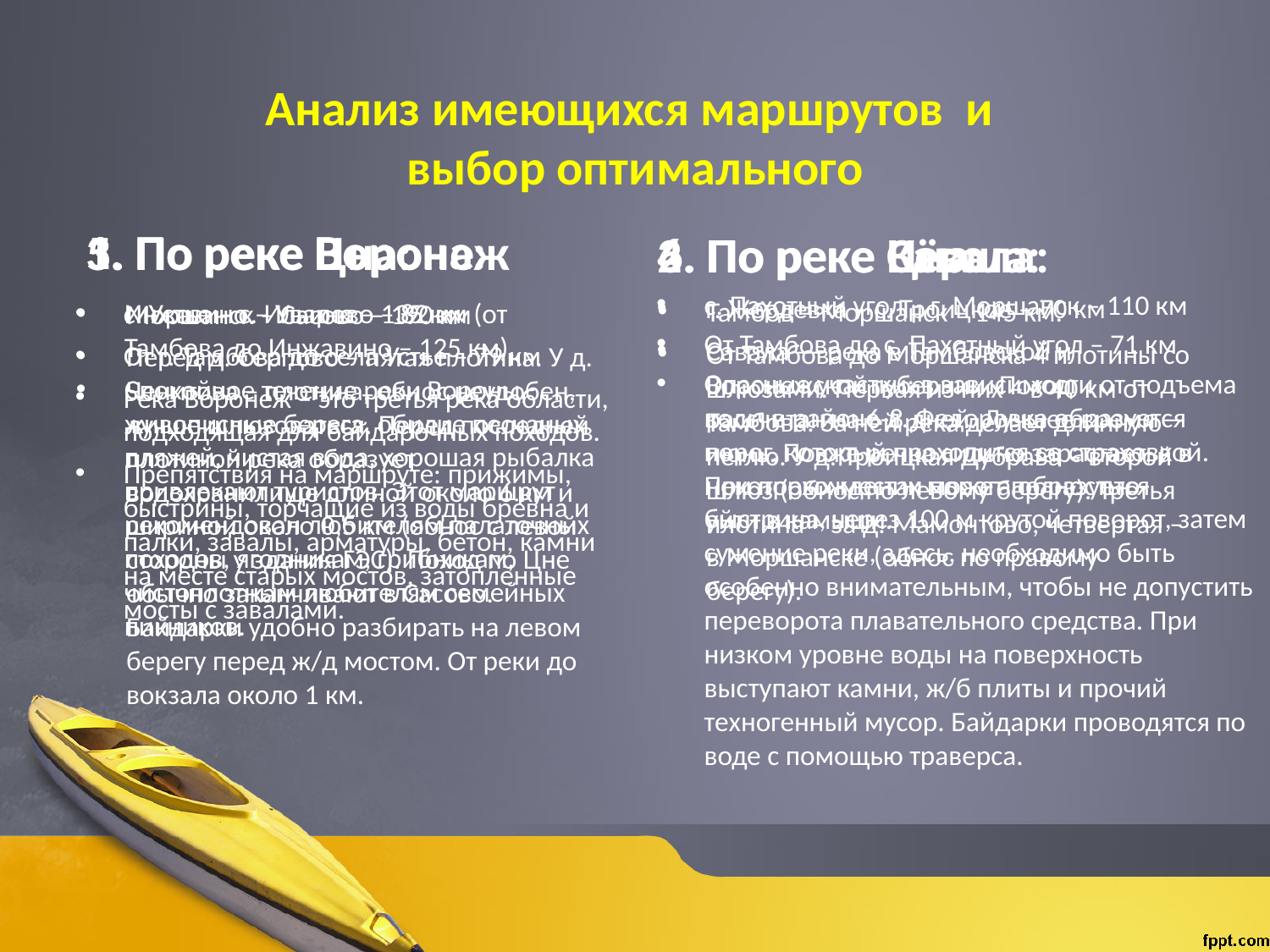

# Анализ имеющихся маршрутов  и выбор оптимального
1. По реке Ворона:
3. По реке Цна:
5. По реке Воронеж
2. По реке Цна:
4. По реке Савала:
6. По реке Кёрша:
с. Пахотный угол – г. Моршанск – 110 км
От Тамбова до с. Пахотный угол – 71 км
Опасные участки: в зависимости от подъема воды в районе д. Федоровка образуется порог, который проходится со страховкой. При прохождении порога образуется быстрина, через 100 м крутой поворот, затем сужение реки, здесь, необходимо быть особенно внимательным, чтобы не допустить переворота плавательного средства. При низком уровне воды на поверхность выступают камни, ж/б плиты и прочий техногенный мусор. Байдарки проводятся по воде с помощью траверса.
г. Жердевка – с. Троицкое – 70 км
Савала — река в Тамбовской и Воронежской губернии. Поход рассчитан на 6-8 дней. Лучшее время — июнь. Позже речка сильно зарастает, а в некоторых местах может полностью уйти в камыши.
Тамбов – Моршанск – 145 км.
От Тамбова до Моршанска 4 плотины со шлюзами. Первая из них – в 40 км от Тамбова. За ней река делает длинную петлю. У д. Троицкая Дубрава – второй шлюз (обнос по левому берегу). Третья плотина – за д. Мамонтово, четвертая – в Моршанске (обнос по правому берегу).
с. Устье – с. Ильино – 135 км
От г. Тамбова до села Устье – 79 км
Река Воронеж – это третья река области, подходящая для байдарочных походов.
Препятствия на маршруте: прижимы, быстрины, торчащие из воды брёвна и палки, завалы, арматуры, бетон, камни на месте старых мостов, затопленные мосты с завалами.
Инжавино – Уварово – 82 км (от Тамбова до Инжавино – 125 км).
Спокойное течение реки Вороны, живописные берега, обилие песчаных пляжей, чистая вода, хорошая рыбалка привлекают туристов. Этот маршрут рекомендован любителям палаточных походов, ягодникам, грибникам, чистоплотным любителям семейных пикников.
Моршанск – Сасово – 190 км
Перед д. Серпово – пятая плотина. У д. Ченитова – плотина, обнос неудобен, лучше шлюзоваться. Перед последней плотиной река образует водохранилище длиной около 6 км и шириной около 0,5 км (обнос с левой стороны у здания ГЭС). Поход по Цне обычно заканчивают в Сасово. Байдарки удобно разбирать на левом берегу перед ж/д мостом. От реки до вокзала около 1 км.